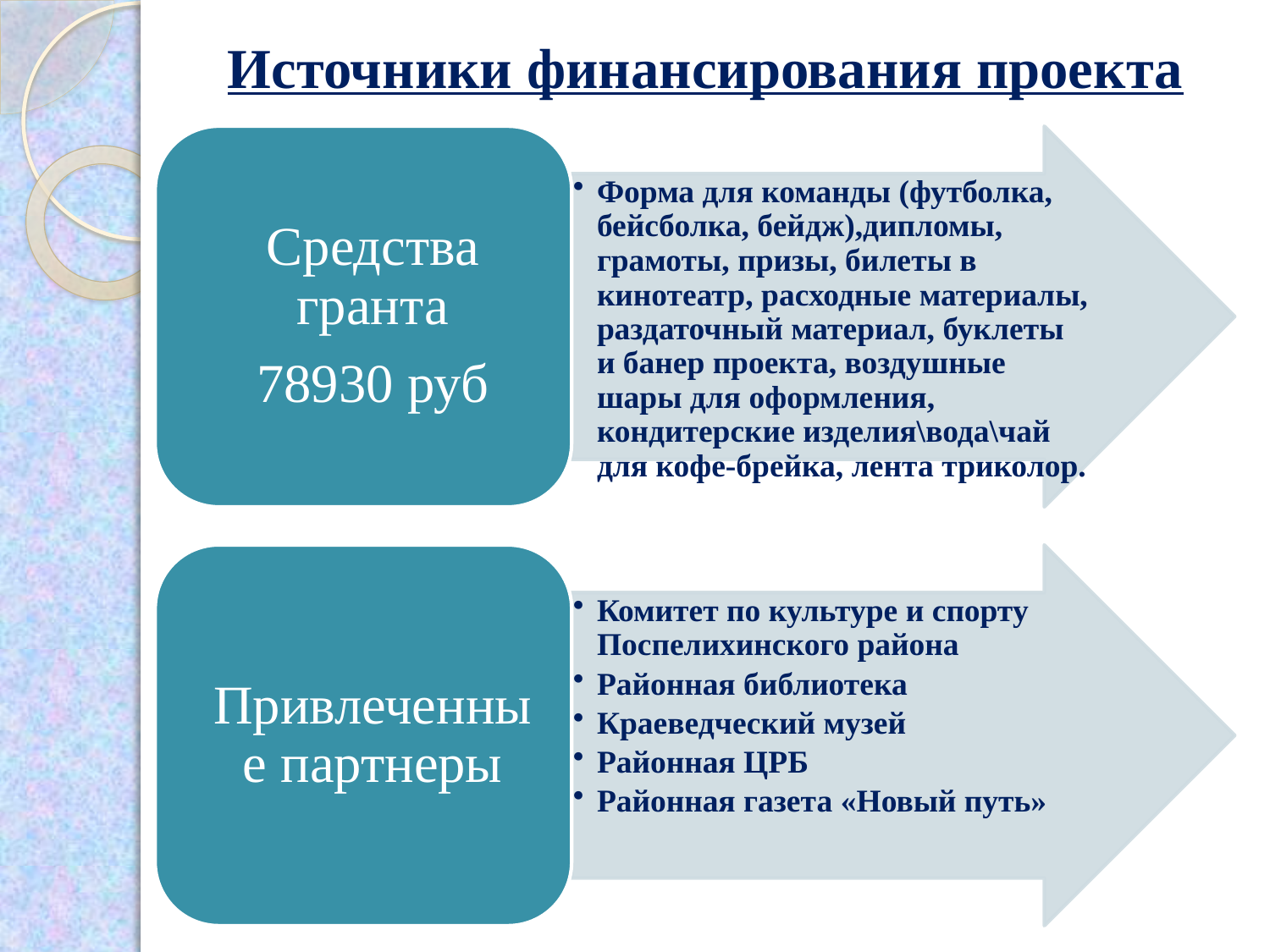

# Источники финансирования проекта
Форма для команды (футболка, бейсболка, бейдж),дипломы, грамоты, призы, билеты в кинотеатр, расходные материалы, раздаточный материал, буклеты и банер проекта, воздушные шары для оформления, кондитерские изделия\вода\чай для кофе-брейка, лента триколор.
Средства гранта
78930 руб
Комитет по культуре и спорту Поспелихинского района
Районная библиотека
Краеведческий музей
Районная ЦРБ
Районная газета «Новый путь»
Привлеченные партнеры